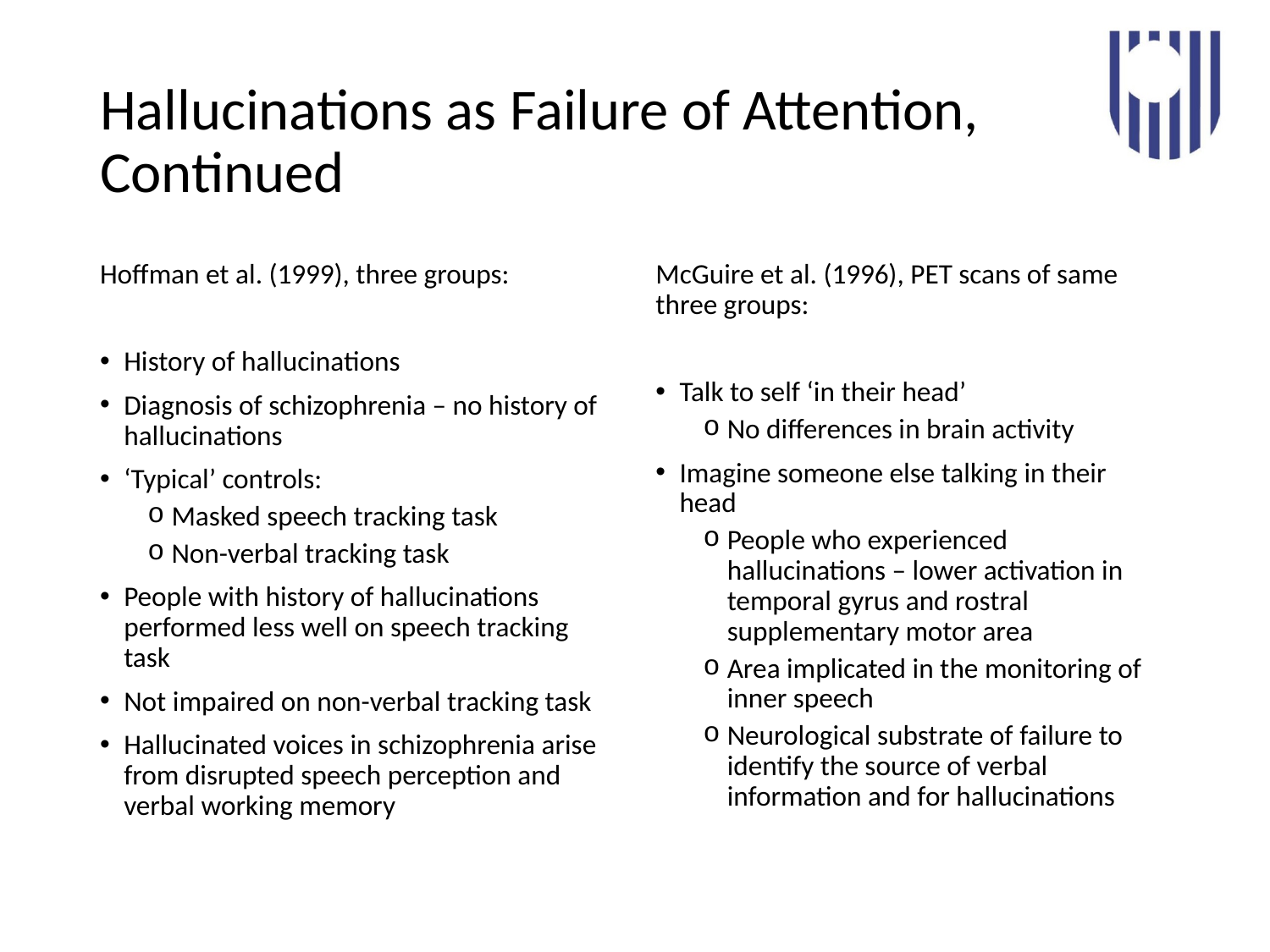

# Hallucinations as Failure of Attention, Continued
Hoffman et al. (1999), three groups:

History of hallucinations
Diagnosis of schizophrenia – no history of hallucinations
‘Typical’ controls:
Masked speech tracking task
Non-verbal tracking task
People with history of hallucinations performed less well on speech tracking task
Not impaired on non-verbal tracking task
Hallucinated voices in schizophrenia arise from disrupted speech perception and verbal working memory
McGuire et al. (1996), PET scans of same three groups:

Talk to self ‘in their head’
No differences in brain activity
Imagine someone else talking in their head
People who experienced hallucinations – lower activation in temporal gyrus and rostral supplementary motor area
Area implicated in the monitoring of inner speech
Neurological substrate of failure to identify the source of verbal information and for hallucinations